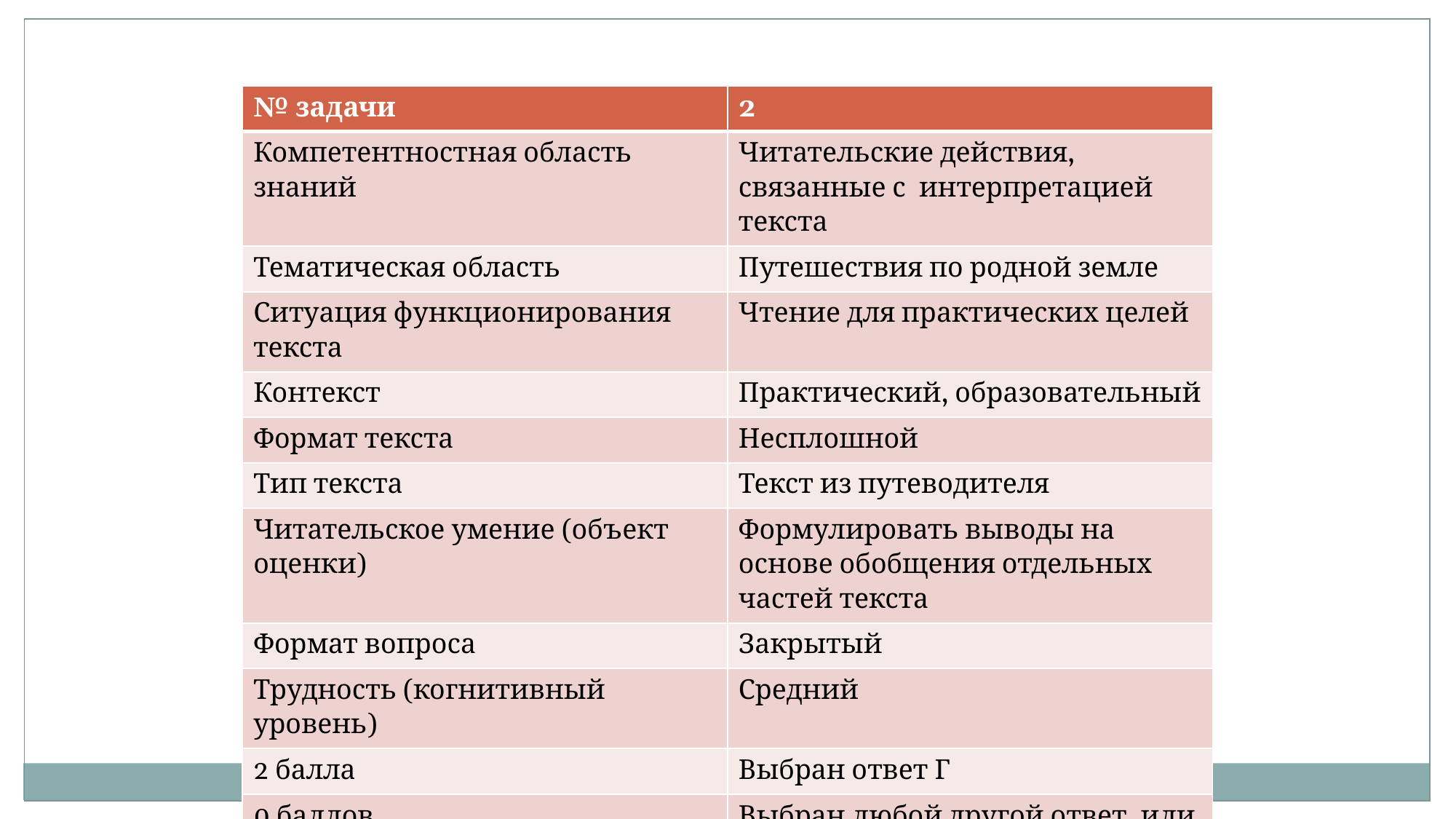

| № задачи | 2 |
| --- | --- |
| Компетентностная область знаний | Читательские действия, связанные с интерпретацией текста |
| Тематическая область | Путешествия по родной земле |
| Ситуация функционирования текста | Чтение для практических целей |
| Контекст | Практический, образовательный |
| Формат текста | Несплошной |
| Тип текста | Текст из путеводителя |
| Читательское умение (объект оценки) | Формулировать выводы на основе обобщения отдельных частей текста |
| Формат вопроса | Закрытый |
| Трудность (когнитивный уровень) | Средний |
| 2 балла | Выбран ответ Г |
| 0 баллов | Выбран любой другой ответ, или одновременно с верным выбран и неверный ответ |